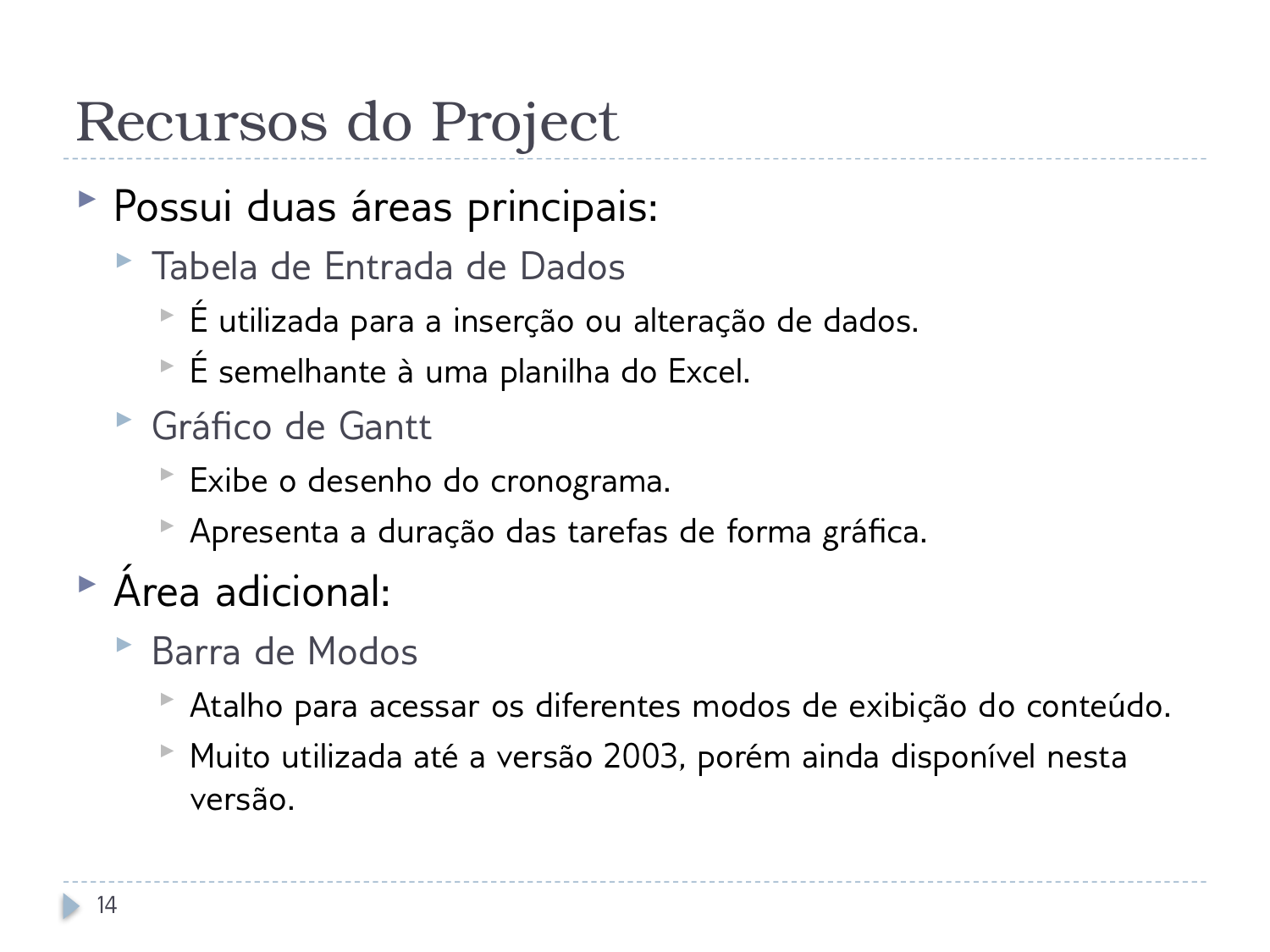

# Recursos do Project
Possui duas áreas principais:
Tabela de Entrada de Dados
É utilizada para a inserção ou alteração de dados.
É semelhante à uma planilha do Excel.
Gráfico de Gantt
Exibe o desenho do cronograma.
Apresenta a duração das tarefas de forma gráfica.
Área adicional:
Barra de Modos
Atalho para acessar os diferentes modos de exibição do conteúdo.
Muito utilizada até a versão 2003, porém ainda disponível nesta versão.

14